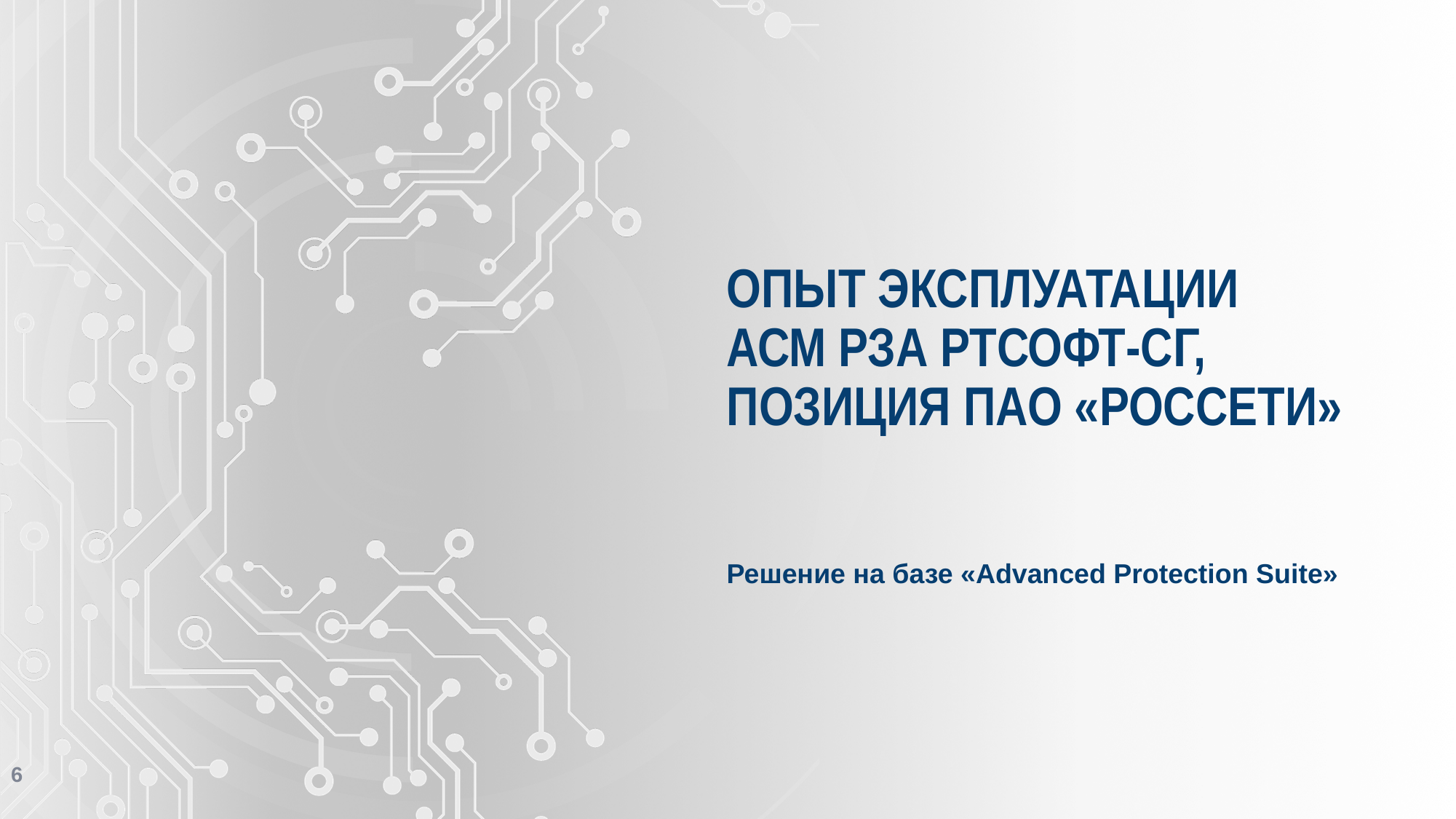

# Опыт эксплуатации АСМ РЗА Ртсофт-сг, позиция пао «россети»
Решение на базе «Advanced Protection Suite»
6